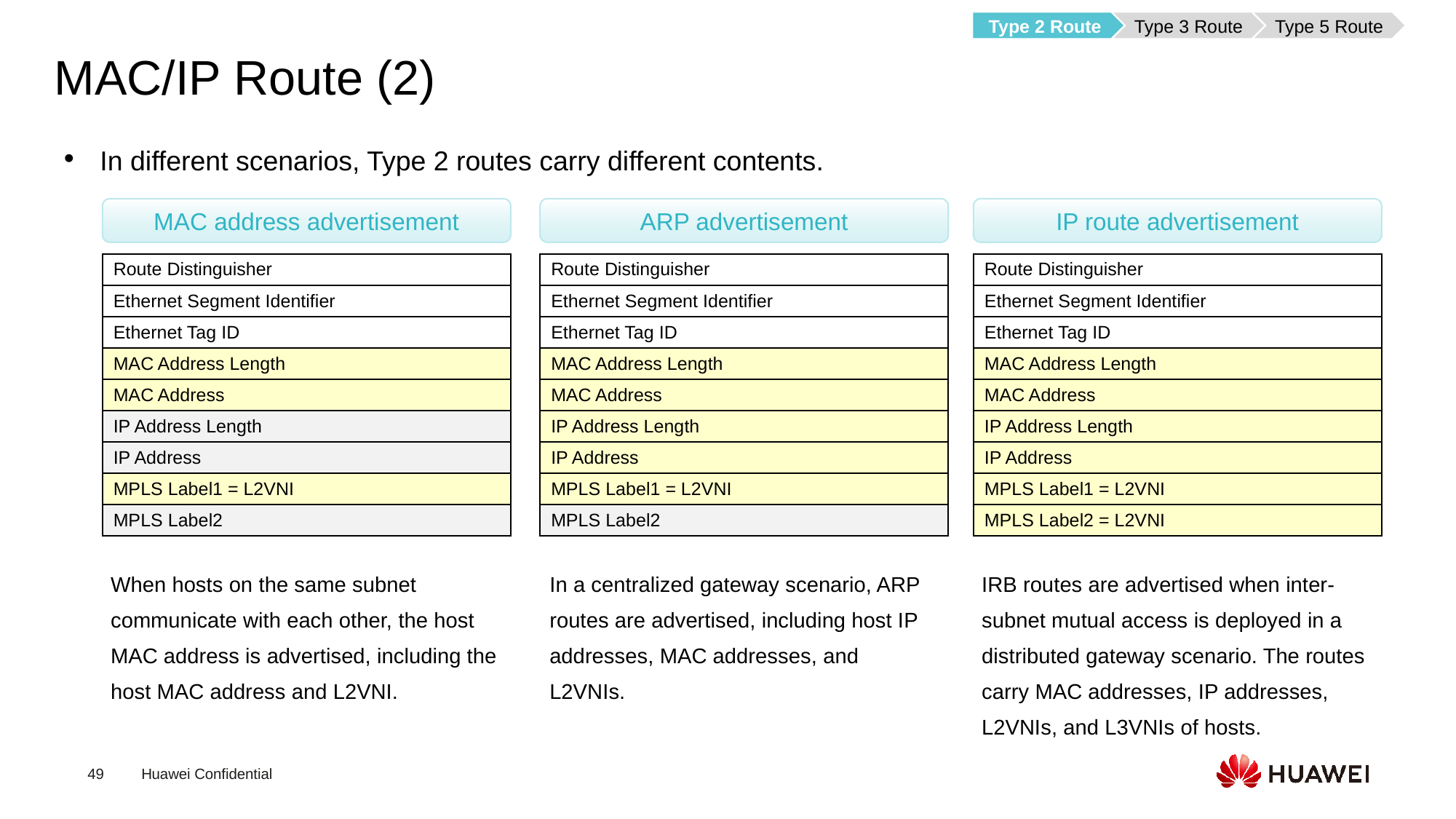

Type 2 Route
Type 3 Route
Type 5 Route
# MAC/IP Route (2)
In different scenarios, Type 2 routes carry different contents.
MAC address advertisement
ARP advertisement
IP route advertisement
| Route Distinguisher |
| --- |
| Ethernet Segment Identifier |
| Ethernet Tag ID |
| MAC Address Length |
| MAC Address |
| IP Address Length |
| IP Address |
| MPLS Label1 = L2VNI |
| MPLS Label2 |
| Route Distinguisher |
| --- |
| Ethernet Segment Identifier |
| Ethernet Tag ID |
| MAC Address Length |
| MAC Address |
| IP Address Length |
| IP Address |
| MPLS Label1 = L2VNI |
| MPLS Label2 |
| Route Distinguisher |
| --- |
| Ethernet Segment Identifier |
| Ethernet Tag ID |
| MAC Address Length |
| MAC Address |
| IP Address Length |
| IP Address |
| MPLS Label1 = L2VNI |
| MPLS Label2 = L2VNI |
When hosts on the same subnet communicate with each other, the host MAC address is advertised, including the host MAC address and L2VNI.
In a centralized gateway scenario, ARP routes are advertised, including host IP addresses, MAC addresses, and L2VNIs.
IRB routes are advertised when inter-subnet mutual access is deployed in a distributed gateway scenario. The routes carry MAC addresses, IP addresses, L2VNIs, and L3VNIs of hosts.